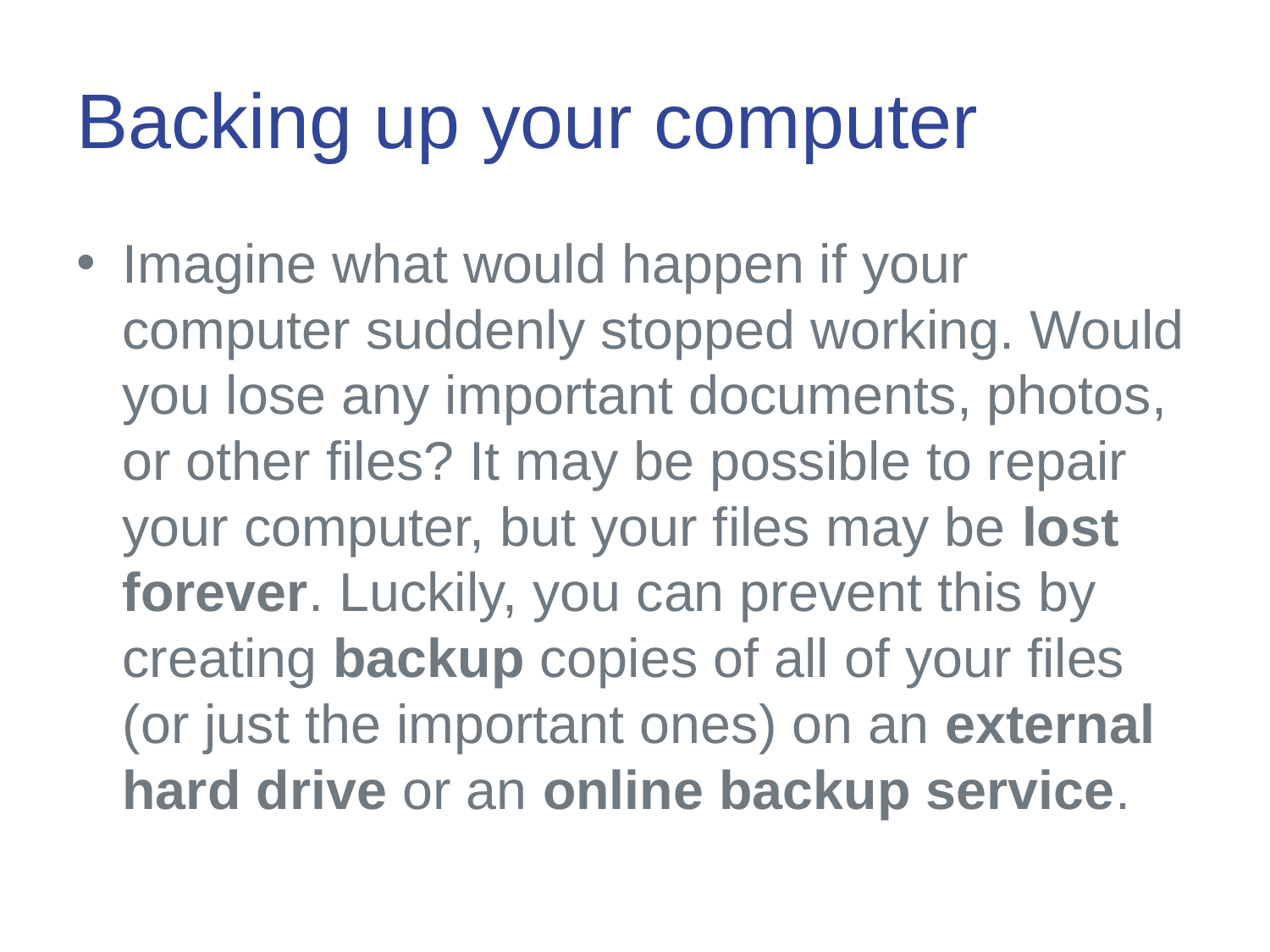

# Backing up your computer
Imagine what would happen if your computer suddenly stopped working. Would you lose any important documents, photos, or other files? It may be possible to repair your computer, but your files may be lost forever. Luckily, you can prevent this by creating backup copies of all of your files (or just the important ones) on an external hard drive or an online backup service.